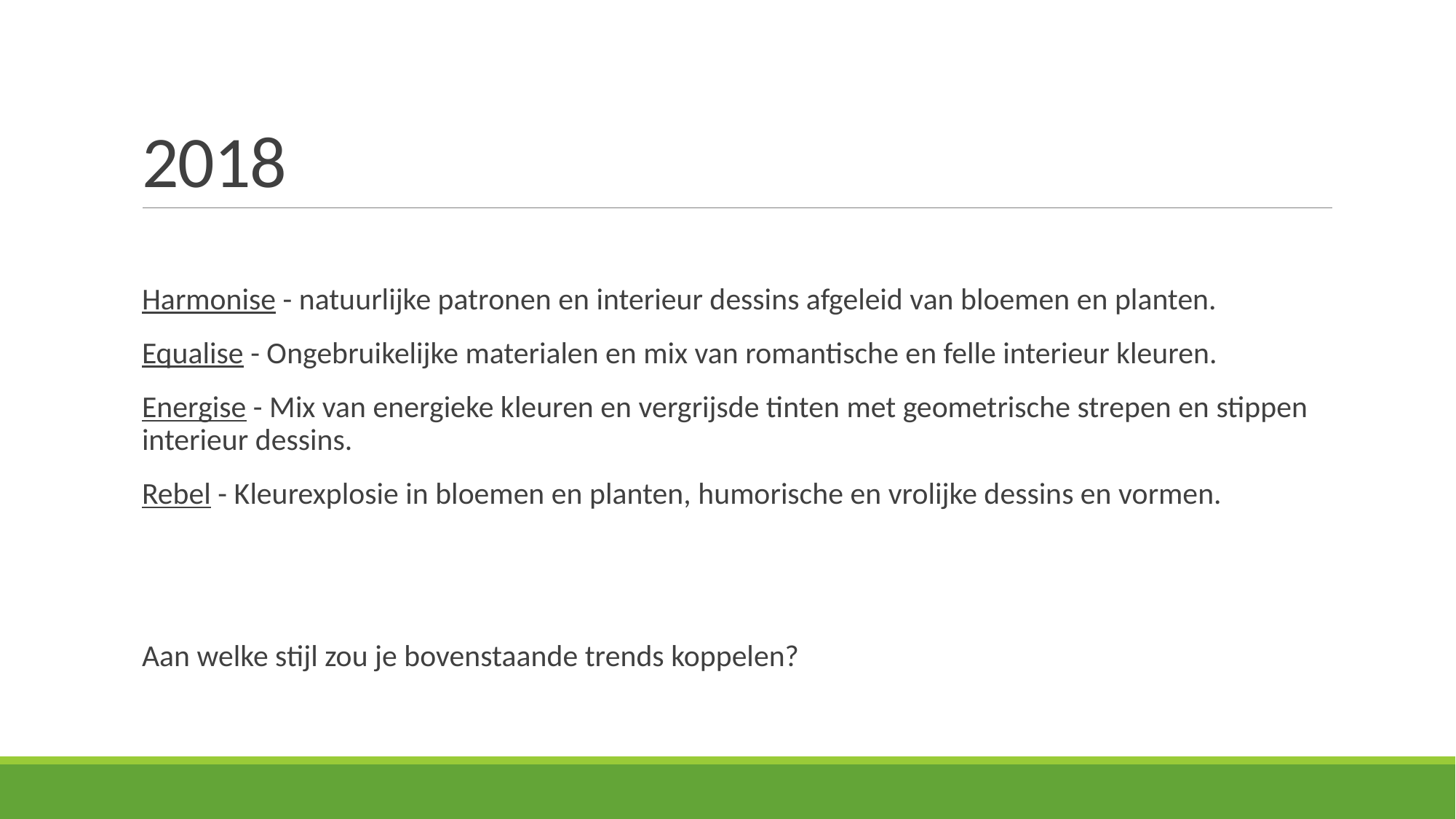

# 2018

Harmonise - natuurlijke patronen en interieur dessins afgeleid van bloemen en planten.
Equalise - Ongebruikelijke materialen en mix van romantische en felle interieur kleuren.
Energise - Mix van energieke kleuren en vergrijsde tinten met geometrische strepen en stippen interieur dessins.
Rebel - Kleurexplosie in bloemen en planten, humorische en vrolijke dessins en vormen.

Aan welke stijl zou je bovenstaande trends koppelen?